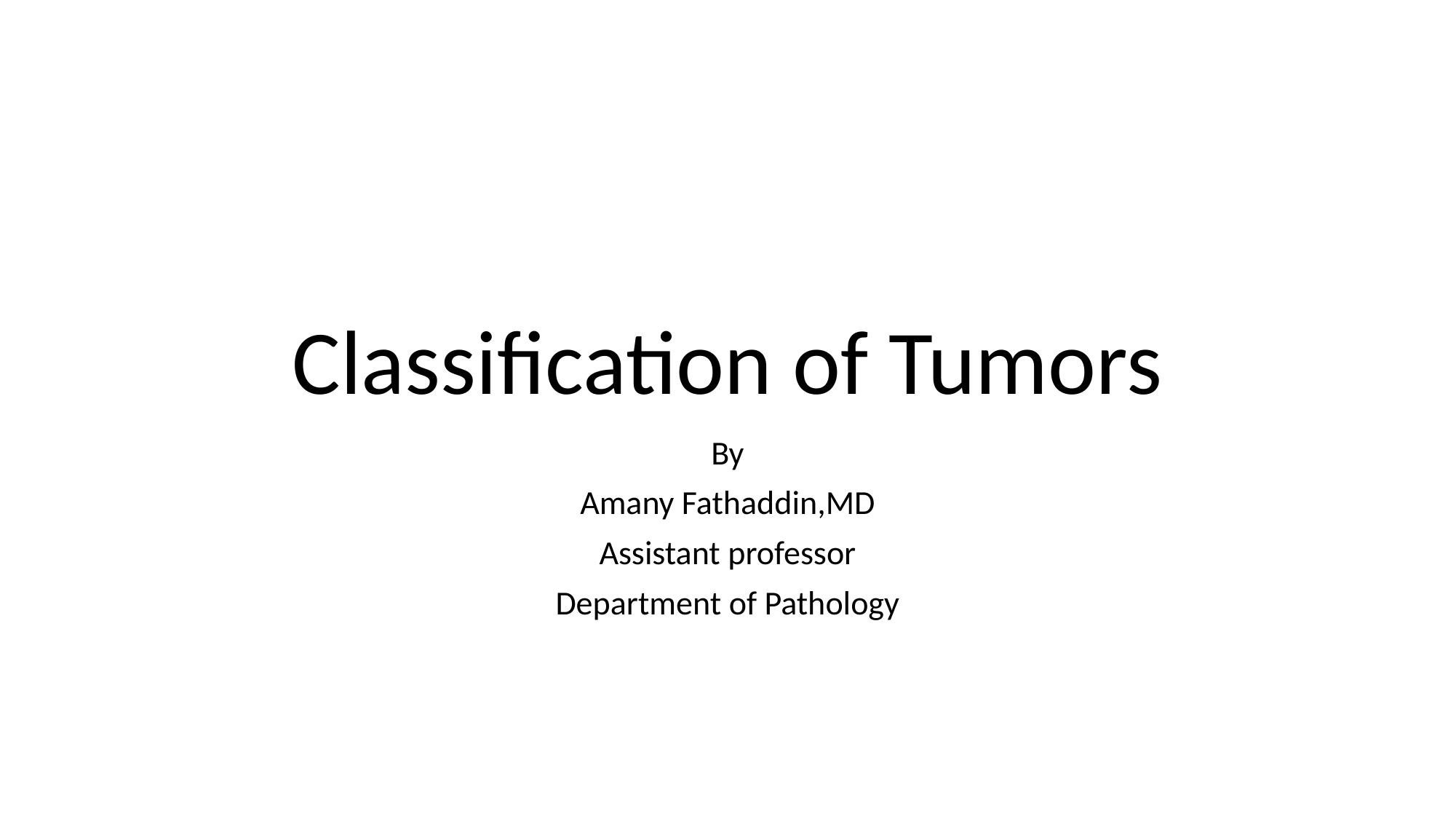

# Classification of Tumors
By
Amany Fathaddin,MD
Assistant professor
Department of Pathology